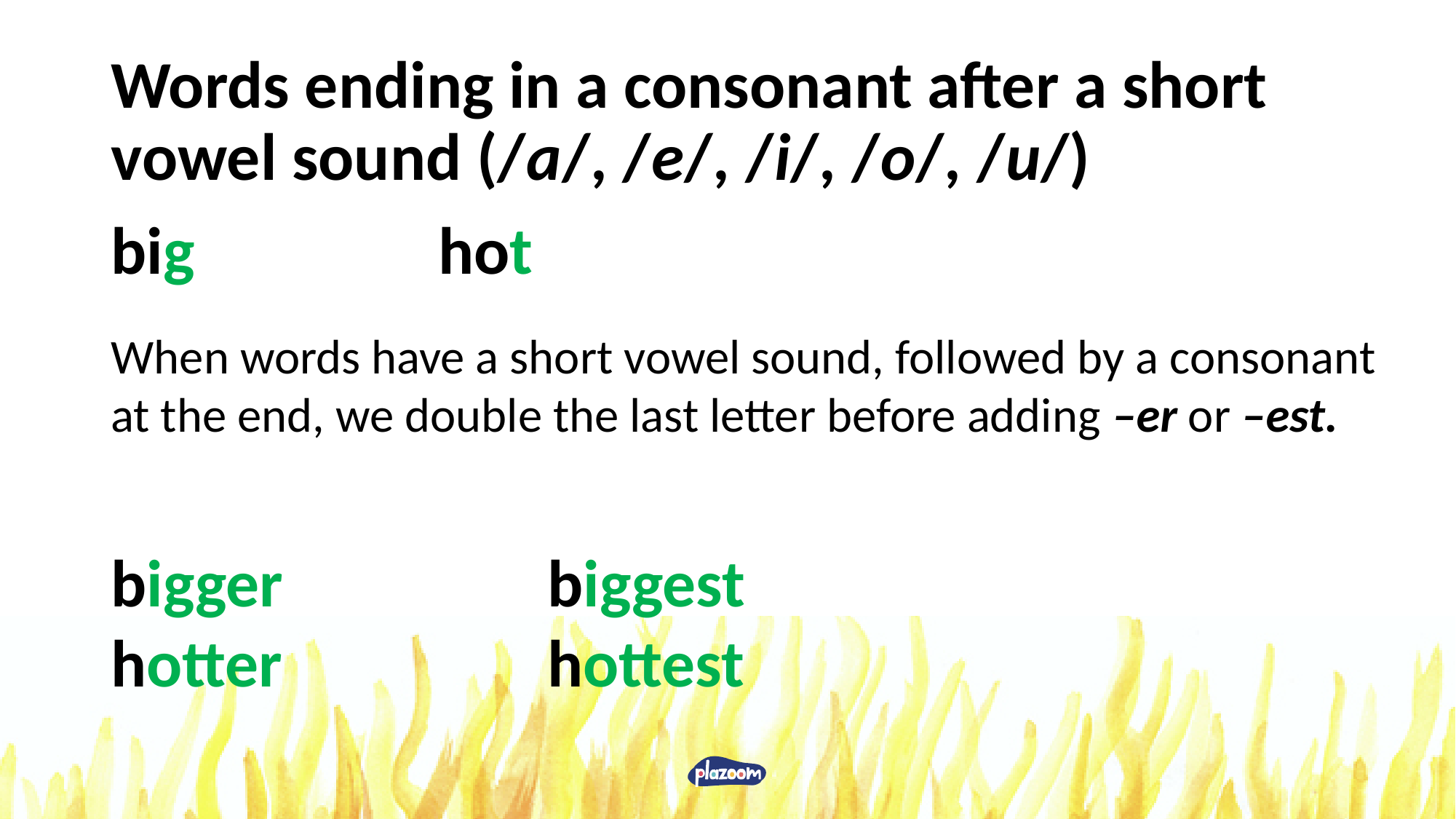

# Words ending in a consonant after a short vowel sound (/a/, /e/, /i/, /o/, /u/)
big			hot
When words have a short vowel sound, followed by a consonant at the end, we double the last letter before adding –er or –est.
bigger			biggest
hotter			hottest